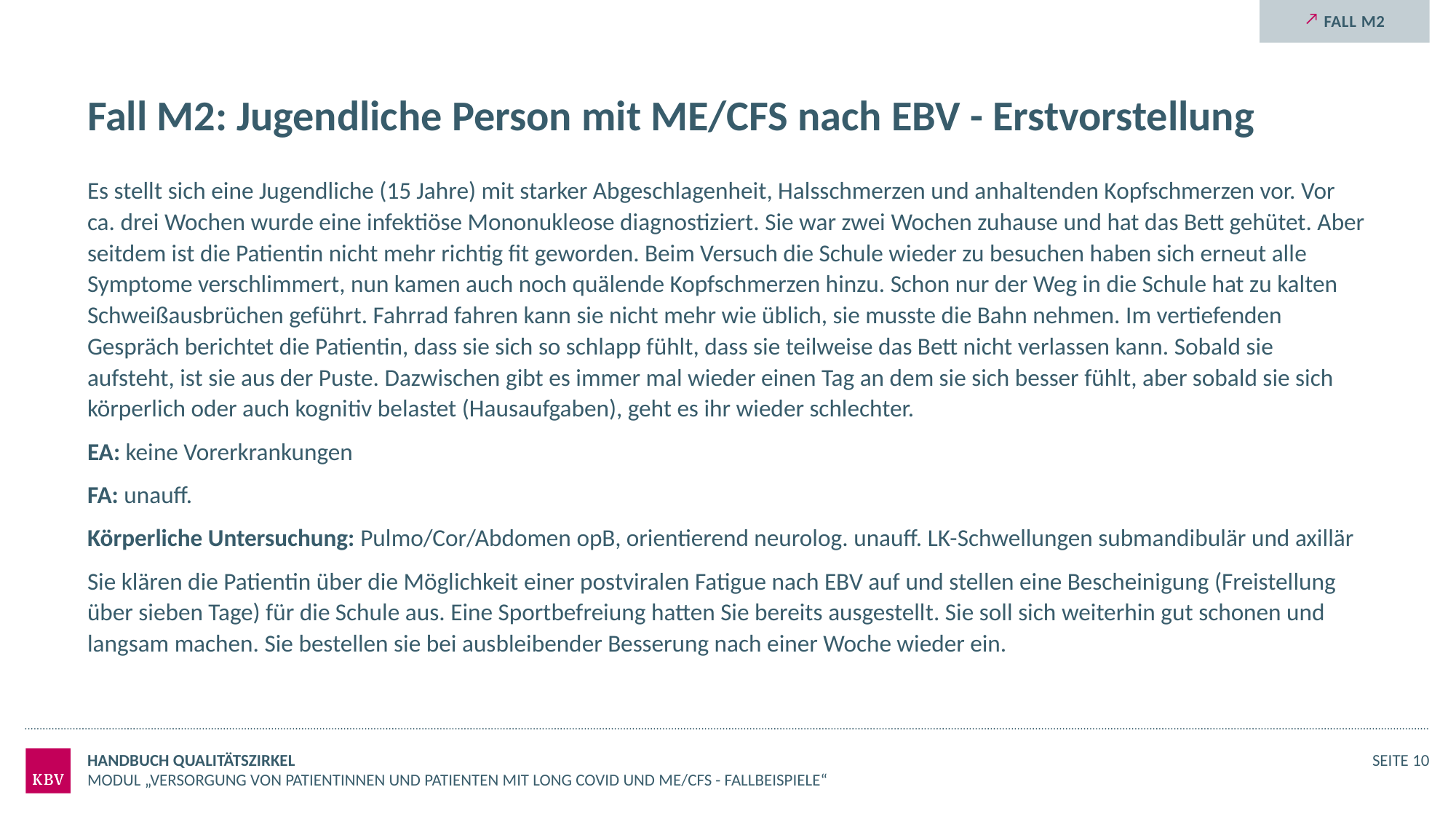

Fall M2
# Fall M2: Jugendliche Person mit ME/CFS nach EBV - Erstvorstellung
Es stellt sich eine Jugendliche (15 Jahre) mit starker Abgeschlagenheit, Halsschmerzen und anhaltenden Kopfschmerzen vor. Vor ca. drei Wochen wurde eine infektiöse Mononukleose diagnostiziert. Sie war zwei Wochen zuhause und hat das Bett gehütet. Aber seitdem ist die Patientin nicht mehr richtig fit geworden. Beim Versuch die Schule wieder zu besuchen haben sich erneut alle Symptome verschlimmert, nun kamen auch noch quälende Kopfschmerzen hinzu. Schon nur der Weg in die Schule hat zu kalten Schweißausbrüchen geführt. Fahrrad fahren kann sie nicht mehr wie üblich, sie musste die Bahn nehmen. Im vertiefenden Gespräch berichtet die Patientin, dass sie sich so schlapp fühlt, dass sie teilweise das Bett nicht verlassen kann. Sobald sie aufsteht, ist sie aus der Puste. Dazwischen gibt es immer mal wieder einen Tag an dem sie sich besser fühlt, aber sobald sie sich körperlich oder auch kognitiv belastet (Hausaufgaben), geht es ihr wieder schlechter.
EA: keine Vorerkrankungen
FA: unauff.
Körperliche Untersuchung: Pulmo/Cor/Abdomen opB, orientierend neurolog. unauff. LK-Schwellungen submandibulär und axillär
Sie klären die Patientin über die Möglichkeit einer postviralen Fatigue nach EBV auf und stellen eine Bescheinigung (Freistellung über sieben Tage) für die Schule aus. Eine Sportbefreiung hatten Sie bereits ausgestellt. Sie soll sich weiterhin gut schonen und langsam machen. Sie bestellen sie bei ausbleibender Besserung nach einer Woche wieder ein.

Handbuch Qualitätszirkel
Seite 10
Modul „Versorgung von Patientinnen und Patienten mit Long COVID und ME/CFS - Fallbeispiele“